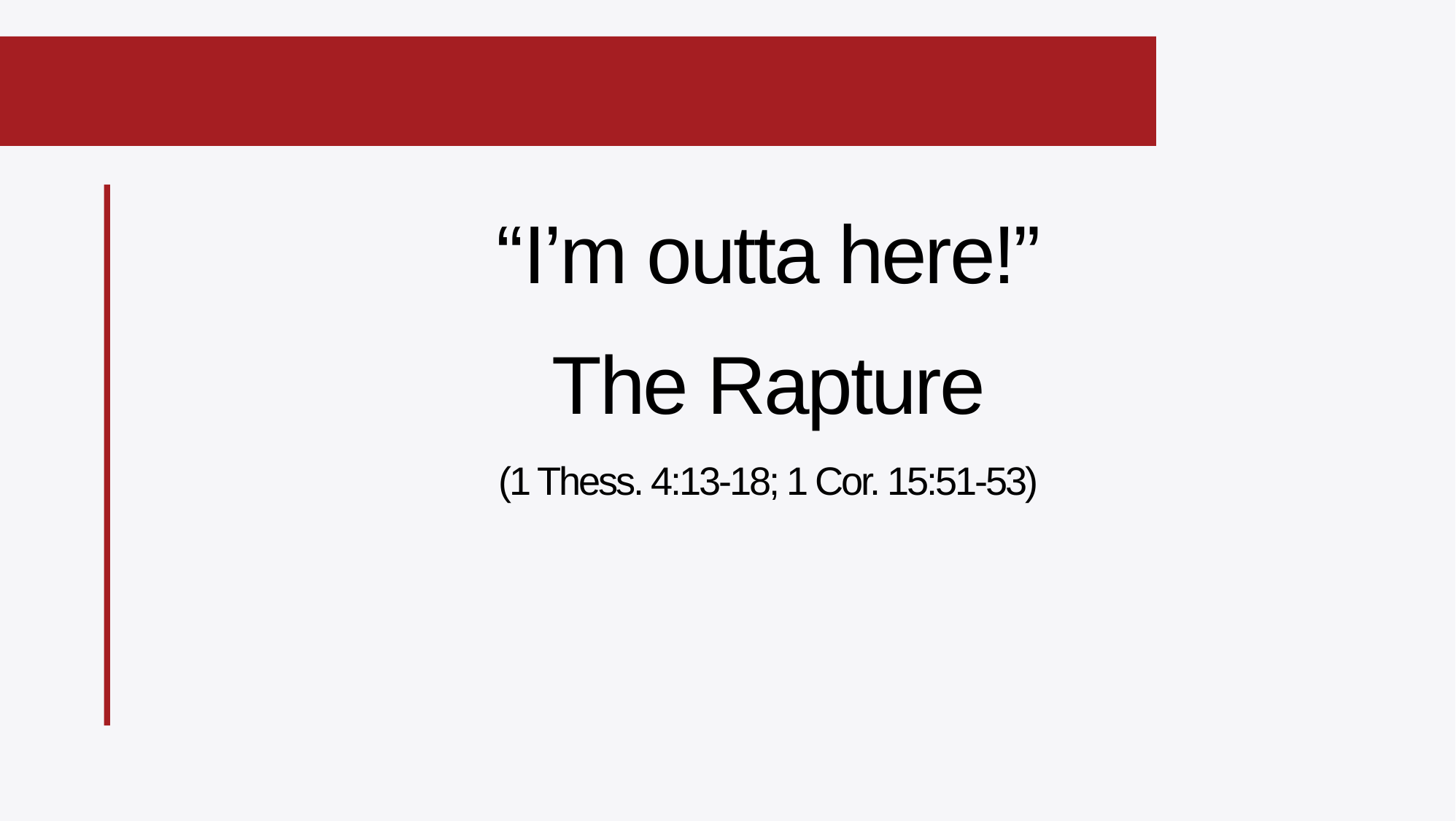

“I’m outta here!”
The Rapture
(1 Thess. 4:13-18; 1 Cor. 15:51-53)